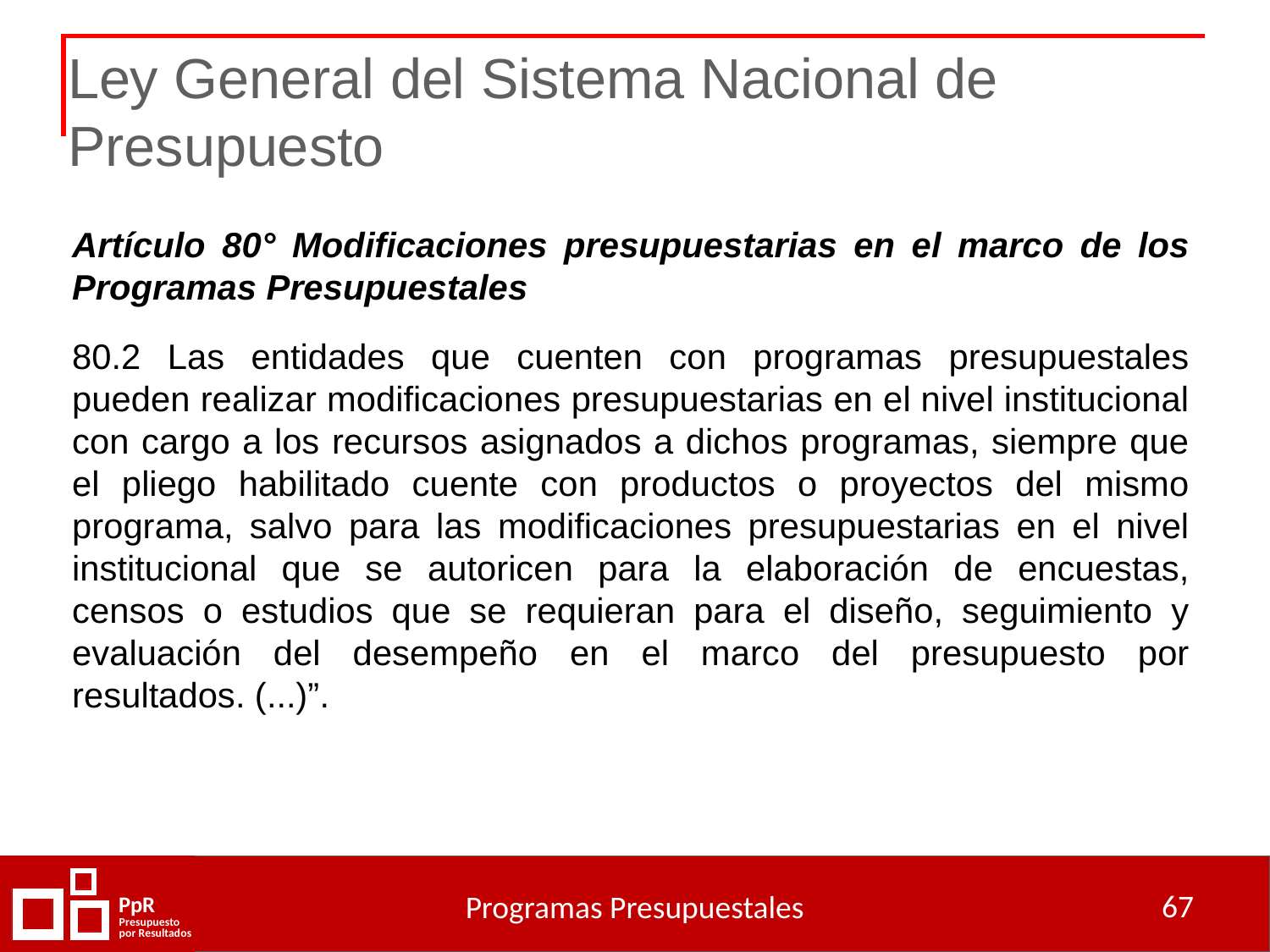

# Ley General del Sistema Nacional de Presupuesto
Artículo 80° Modificaciones presupuestarias en el marco de los Programas Presupuestales

80.2 Las entidades que cuenten con programas presupuestales pueden realizar modificaciones presupuestarias en el nivel institucional con cargo a los recursos asignados a dichos programas, siempre que el pliego habilitado cuente con productos o proyectos del mismo programa, salvo para las modificaciones presupuestarias en el nivel institucional que se autoricen para la elaboración de encuestas, censos o estudios que se requieran para el diseño, seguimiento y evaluación del desempeño en el marco del presupuesto por resultados. (...)”.
67
Programas Presupuestales